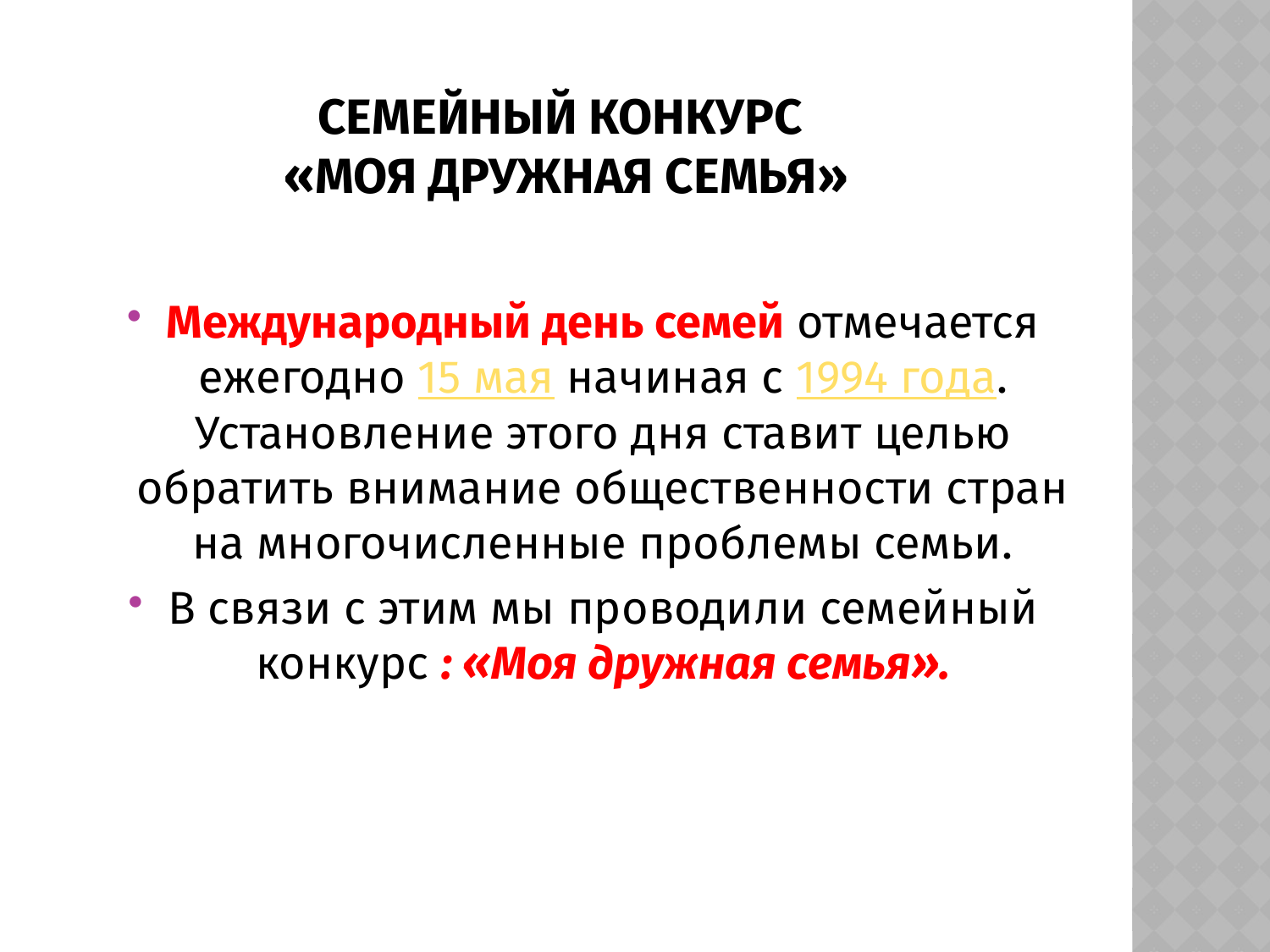

# Семейный конкурс «Моя дружная семья»
Международный день семей отмечается ежегодно 15 мая начиная с 1994 года. Установление этого дня ставит целью обратить внимание общественности стран на многочисленные проблемы семьи.
В связи с этим мы проводили семейный конкурс : «Моя дружная семья».